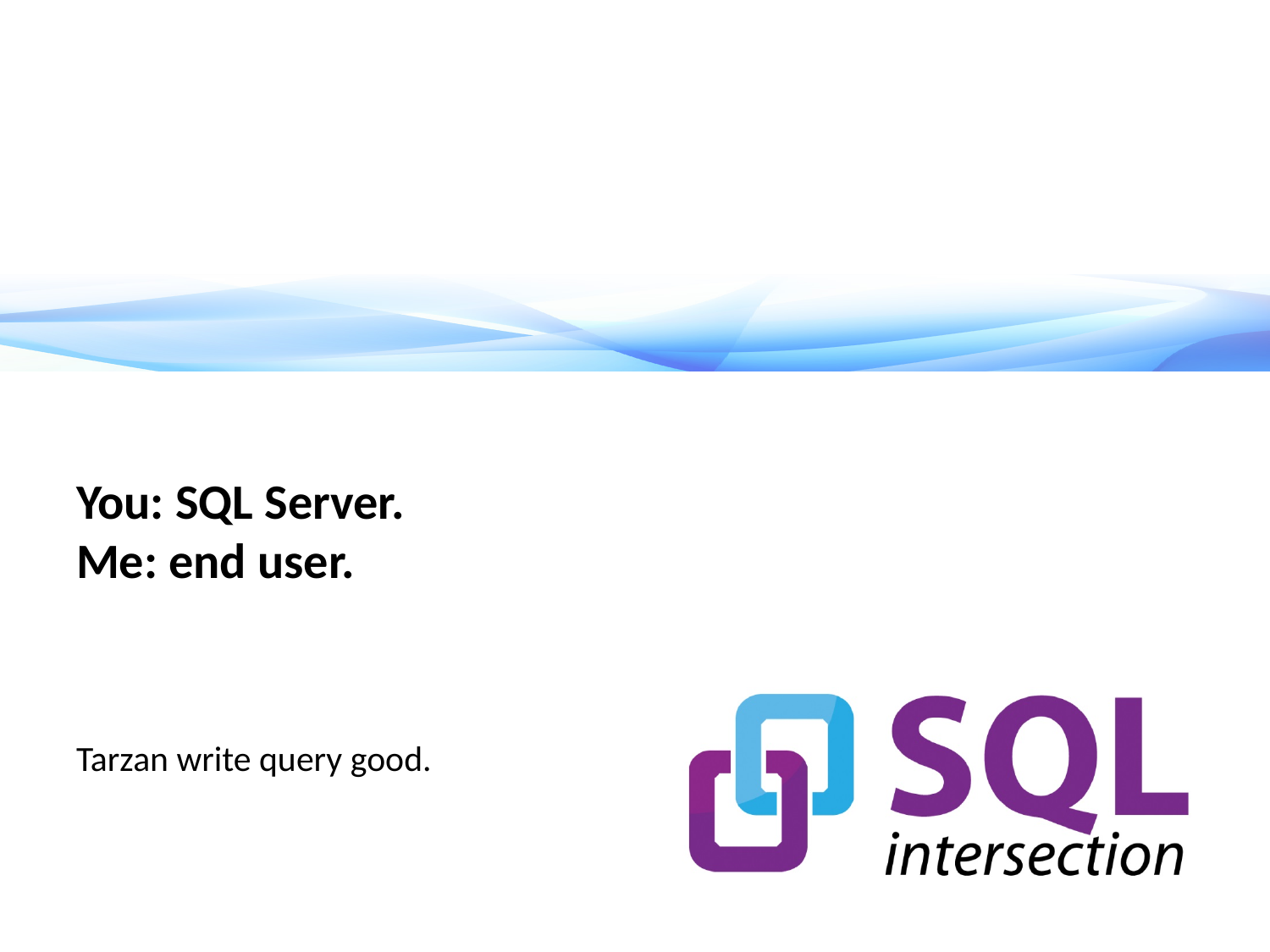

# You: SQL Server. Me: end user.
Tarzan write query good.